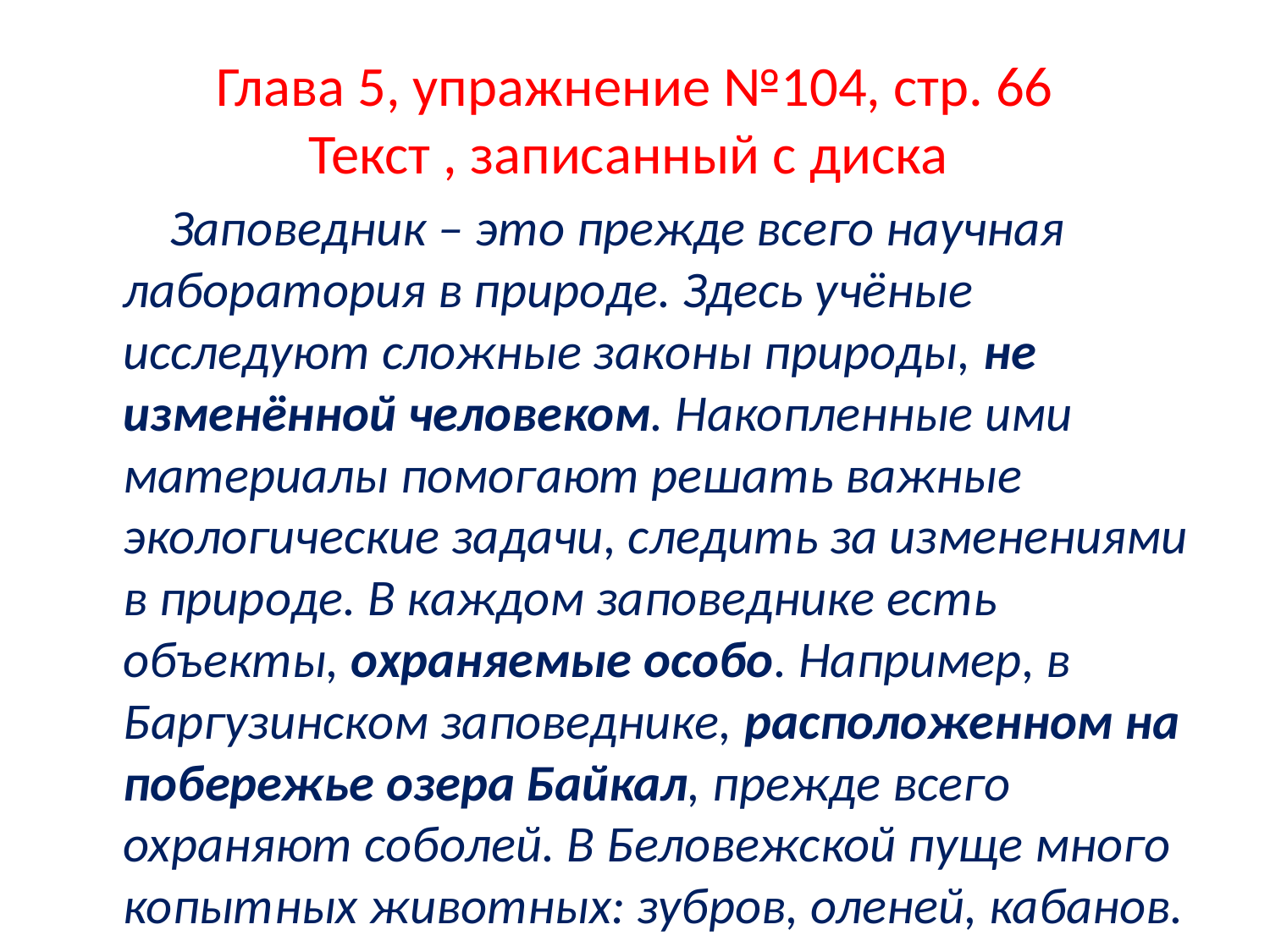

# Глава 5, упражнение №104, стр. 66 Текст , записанный с диска
        Заповедник – это прежде всего научная лаборатория в природе. Здесь учёные исследуют сложные законы природы, не изменённой человеком. Накопленные ими материалы помогают решать важные экологические задачи, следить за изменениями в природе. В каждом заповеднике есть объекты, охраняемые особо. Например, в Баргузинском заповеднике, расположенном на побережье озера Байкал, прежде всего охраняют соболей. В Беловежской пуще много копытных животных: зубров, оленей, кабанов.